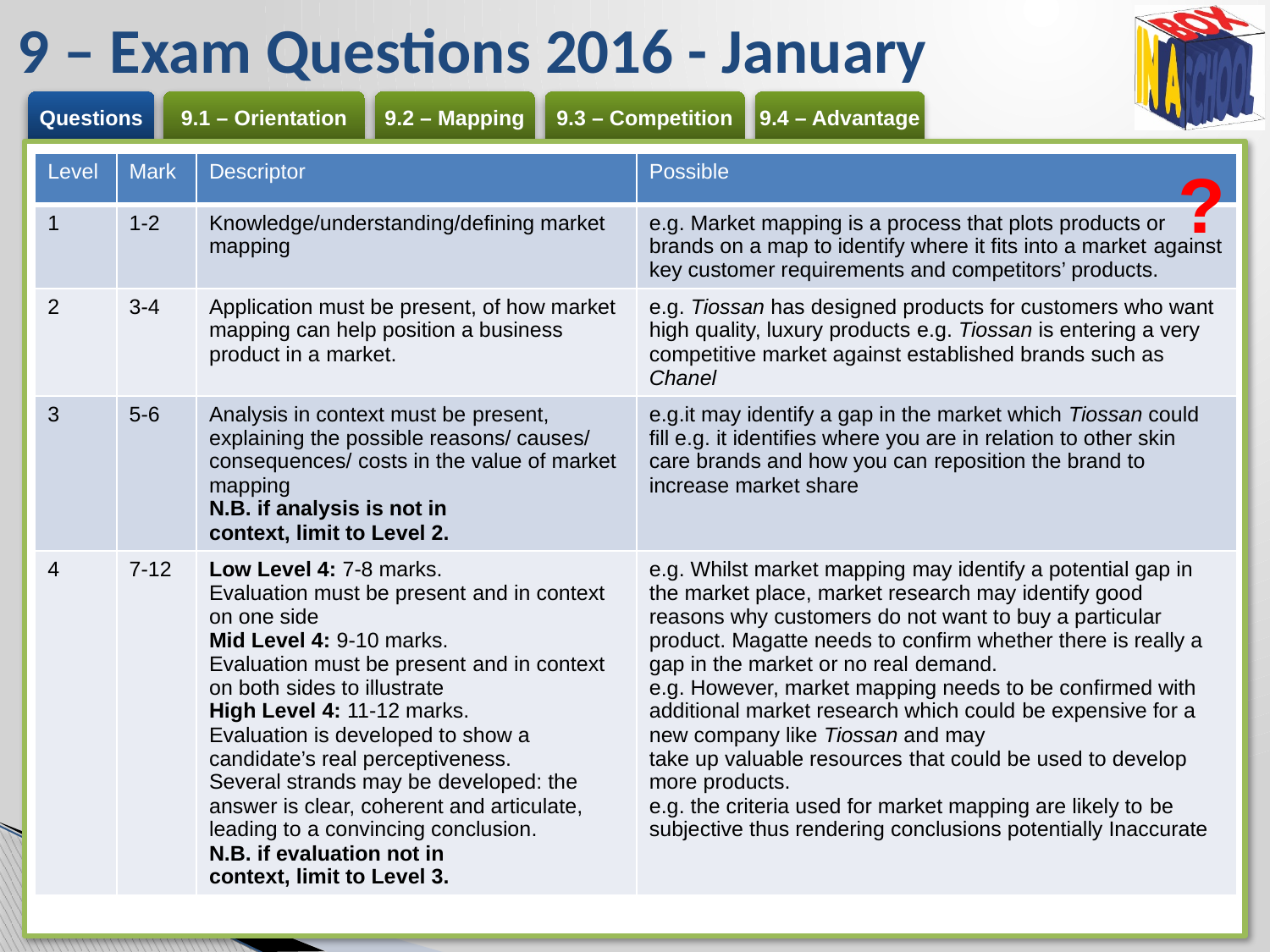

# 9 – Exam Questions 2016 - January
?
| Level | Mark | Descriptor | Possible |
| --- | --- | --- | --- |
| 1 | 1-2 | Knowledge/understanding/defining market mapping | e.g. Market mapping is a process that plots products or brands on a map to identify where it fits into a market against key customer requirements and competitors’ products. |
| 2 | 3-4 | Application must be present, of how market mapping can help position a business product in a market. | e.g. Tiossan has designed products for customers who want high quality, luxury products e.g. Tiossan is entering a very competitive market against established brands such as Chanel |
| 3 | 5-6 | Analysis in context must be present, explaining the possible reasons/ causes/ consequences/ costs in the value of market mapping N.B. if analysis is not in context, limit to Level 2. | e.g.it may identify a gap in the market which Tiossan could fill e.g. it identifies where you are in relation to other skin care brands and how you can reposition the brand to increase market share |
| 4 | 7-12 | Low Level 4: 7-8 marks. Evaluation must be present and in context on one side Mid Level 4: 9-10 marks. Evaluation must be present and in context on both sides to illustrate High Level 4: 11-12 marks. Evaluation is developed to show a candidate’s real perceptiveness. Several strands may be developed: the answer is clear, coherent and articulate, leading to a convincing conclusion. N.B. if evaluation not in context, limit to Level 3. | e.g. Whilst market mapping may identify a potential gap in the market place, market research may identify good reasons why customers do not want to buy a particular product. Magatte needs to confirm whether there is really a gap in the market or no real demand. e.g. However, market mapping needs to be confirmed with additional market research which could be expensive for a new company like Tiossan and may take up valuable resources that could be used to develop more products. e.g. the criteria used for market mapping are likely to be subjective thus rendering conclusions potentially Inaccurate |